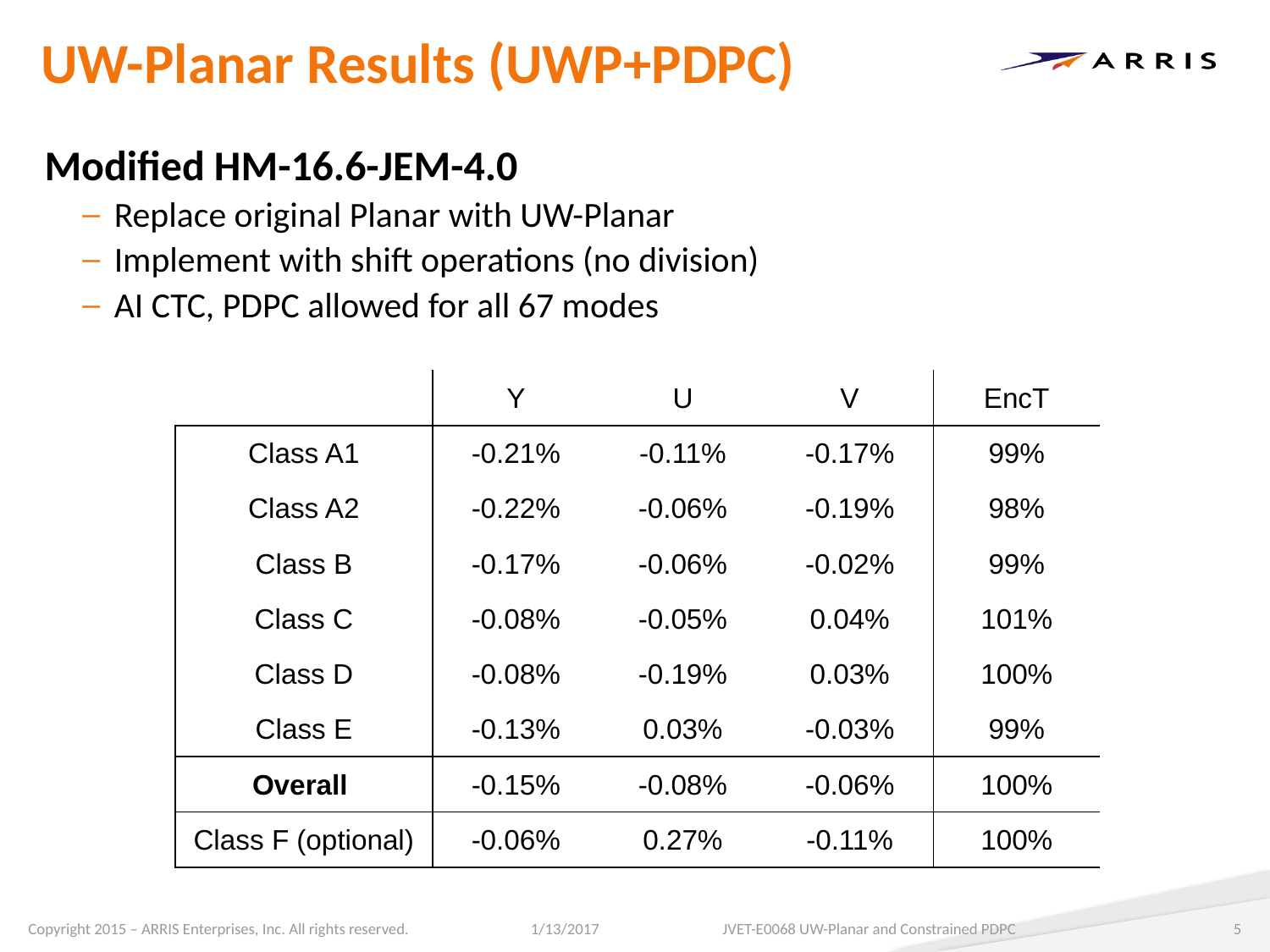

# UW-Planar Results (UWP+PDPC)
Modified HM-16.6-JEM-4.0
Replace original Planar with UW-Planar
Implement with shift operations (no division)
AI CTC, PDPC allowed for all 67 modes

|  | Y | U | V | EncT |
| --- | --- | --- | --- | --- |
| Class A1 | -0.21% | -0.11% | -0.17% | 99% |
| Class A2 | -0.22% | -0.06% | -0.19% | 98% |
| Class B | -0.17% | -0.06% | -0.02% | 99% |
| Class C | -0.08% | -0.05% | 0.04% | 101% |
| Class D | -0.08% | -0.19% | 0.03% | 100% |
| Class E | -0.13% | 0.03% | -0.03% | 99% |
| Overall | -0.15% | -0.08% | -0.06% | 100% |
| Class F (optional) | -0.06% | 0.27% | -0.11% | 100% |
1/13/2017
JVET-E0068 UW-Planar and Constrained PDPC
5